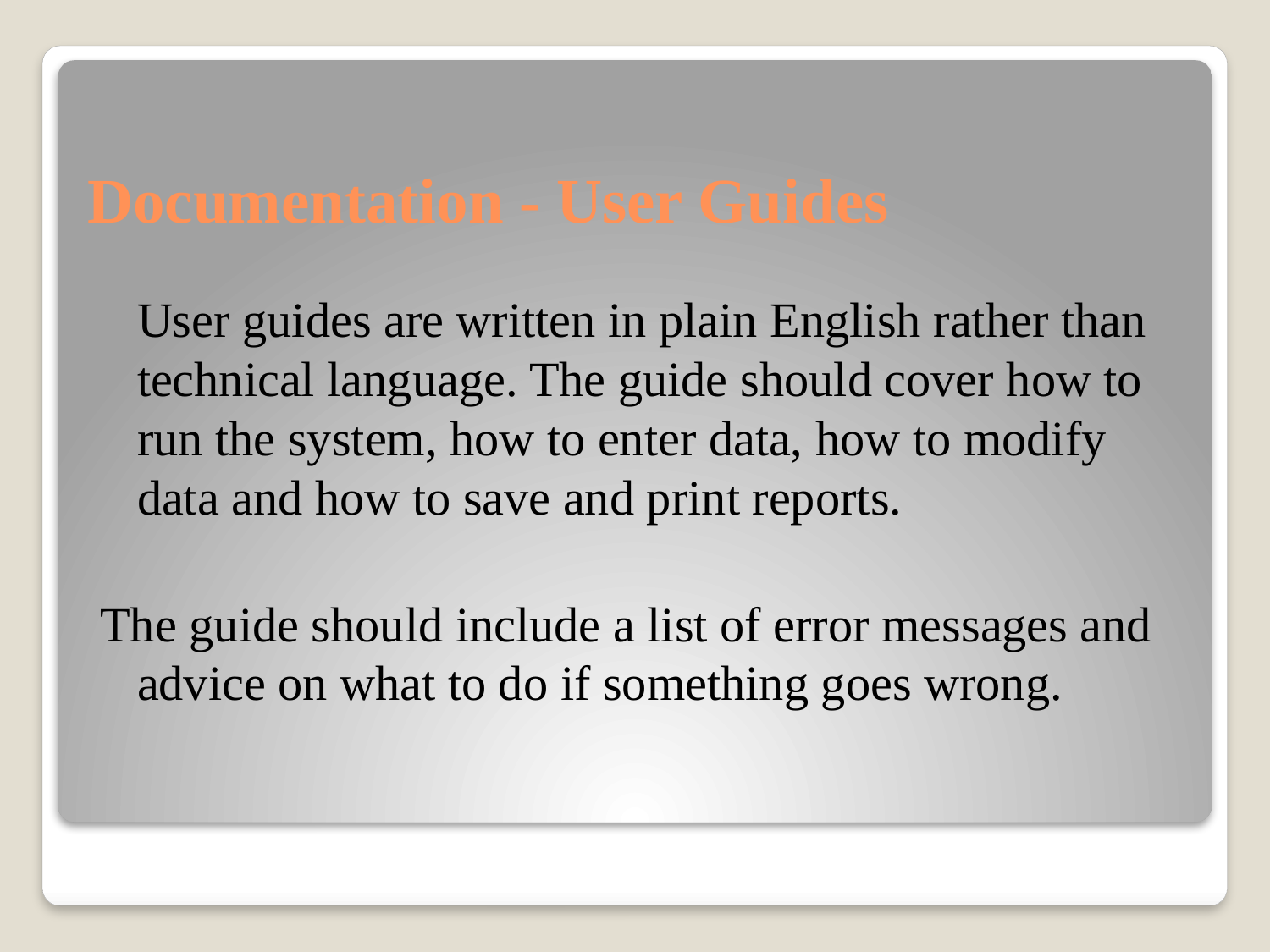

# Documentation - User Guides
User guides are written in plain English rather than technical language. The guide should cover how to run the system, how to enter data, how to modify data and how to save and print reports.

The guide should include a list of error messages and advice on what to do if something goes wrong.